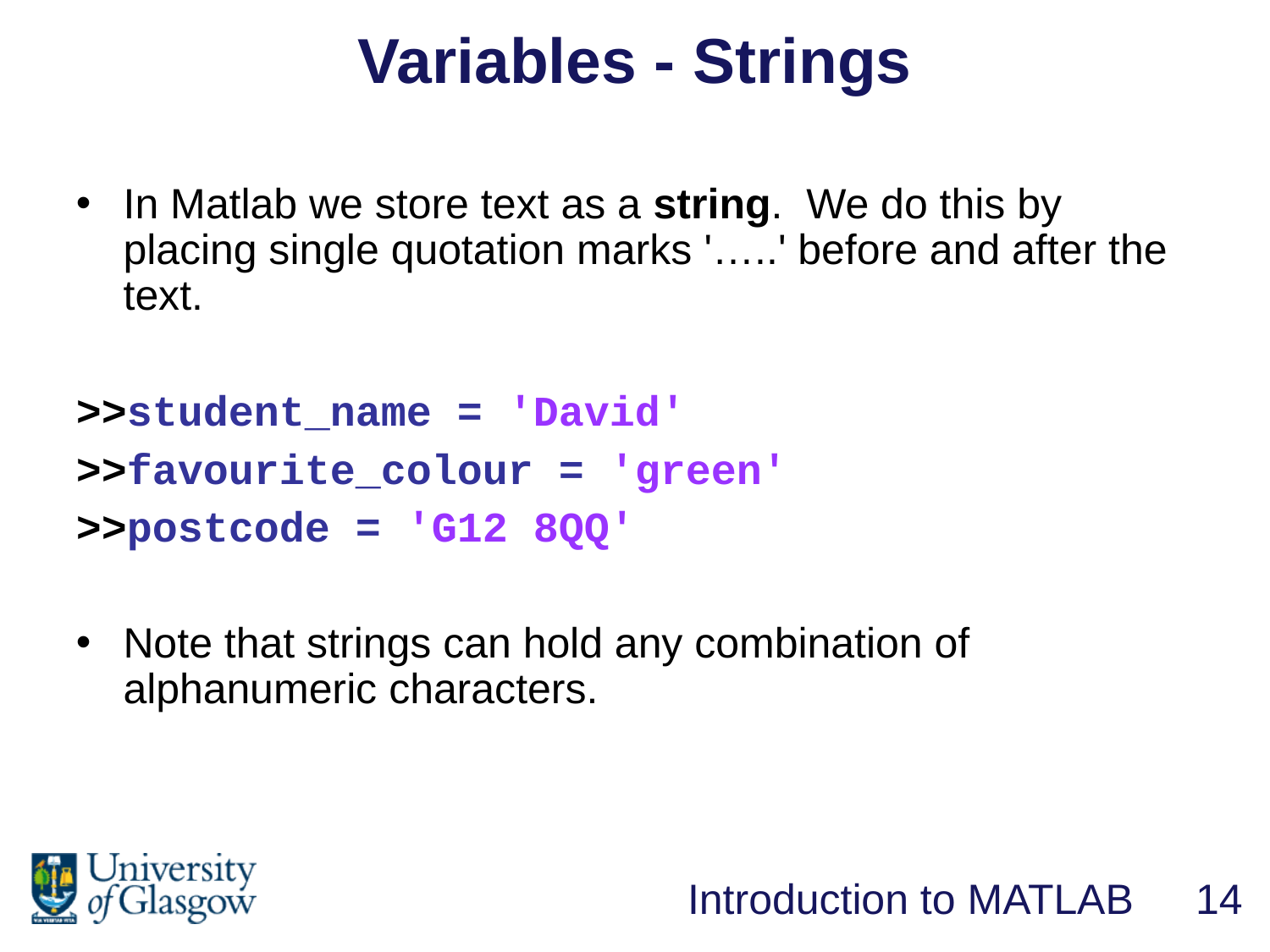

Variables - Strings
In Matlab we store text as a string.  We do this by placing single quotation marks '…..' before and after the text.

>>student_name = 'David'
>>favourite_colour = 'green'
>>postcode = 'G12 8QQ'

Note that strings can hold any combination of alphanumeric characters.